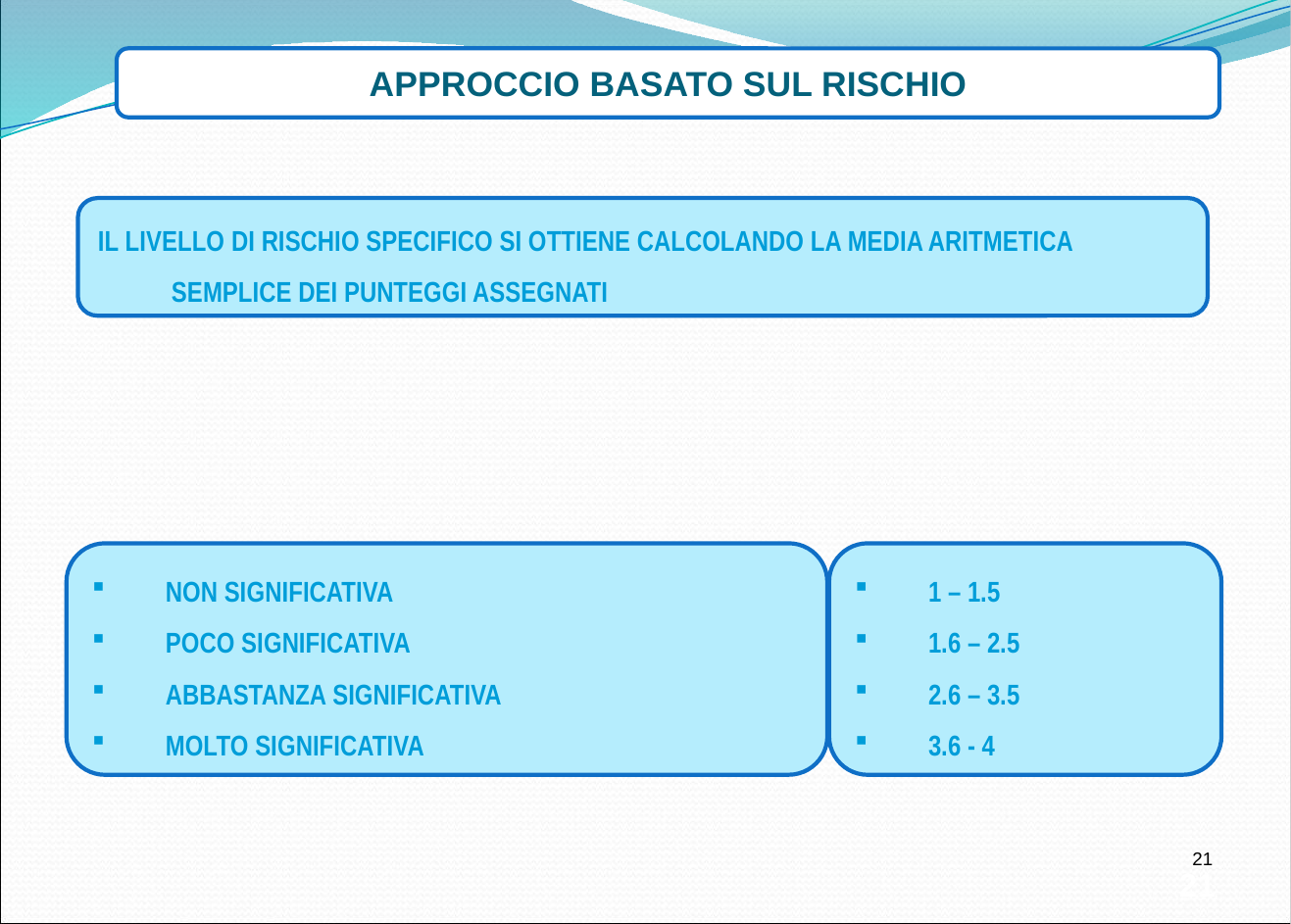

APPROCCIO BASATO SUL RISCHIO
IL LIVELLO DI RISCHIO SPECIFICO SI OTTIENE CALCOLANDO LA MEDIA ARITMETICA SEMPLICE DEI PUNTEGGI ASSEGNATI
NON SIGNIFICATIVA
POCO SIGNIFICATIVA
ABBASTANZA SIGNIFICATIVA
MOLTO SIGNIFICATIVA
1 – 1.5
1.6 – 2.5
2.6 – 3.5
3.6 - 4
21
21